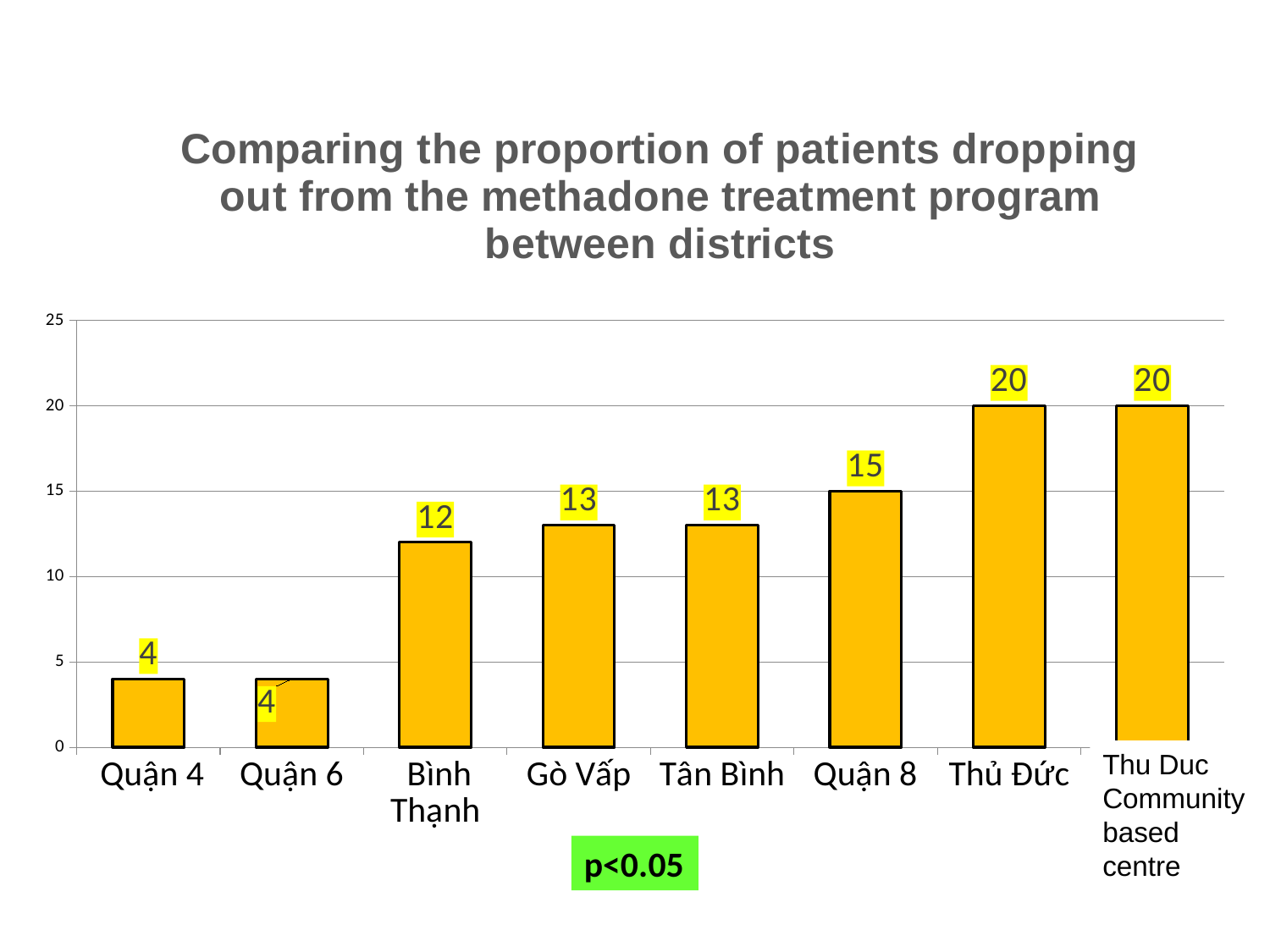

[unsupported chart]

Thu Duc Community based centre

p<0.05
21